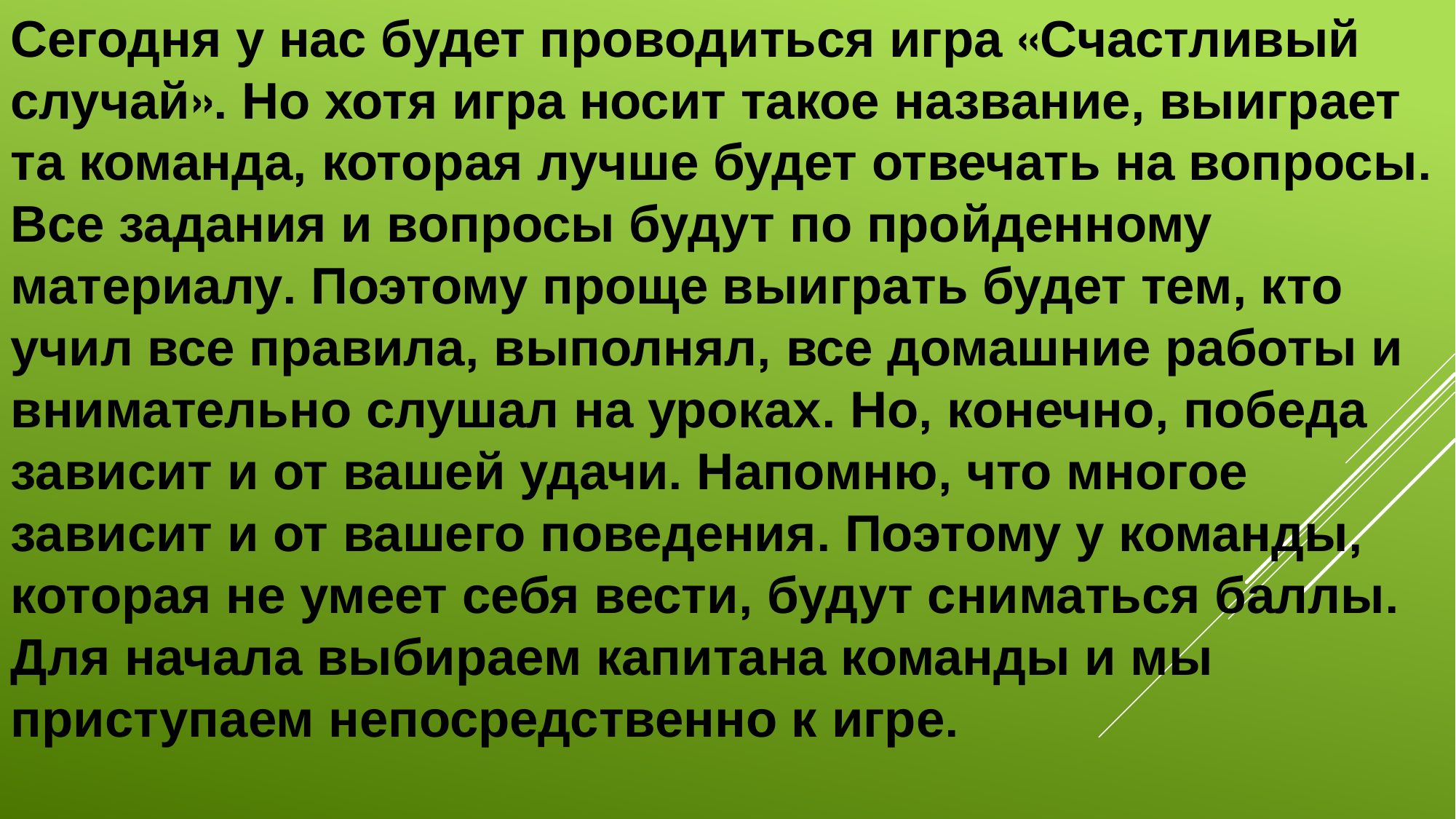

Сегодня у нас будет проводиться игра «Счастливый случай». Но хотя игра носит такое название, выиграет та команда, которая лучше будет отвечать на вопросы. Все задания и вопросы будут по пройденному материалу. Поэтому проще выиграть будет тем, кто учил все правила, выполнял, все домашние работы и внимательно слушал на уроках. Но, конечно, победа зависит и от вашей удачи. Напомню, что многое зависит и от вашего поведения. Поэтому у команды, которая не умеет себя вести, будут сниматься баллы. Для начала выбираем капитана команды и мы приступаем непосредственно к игре.